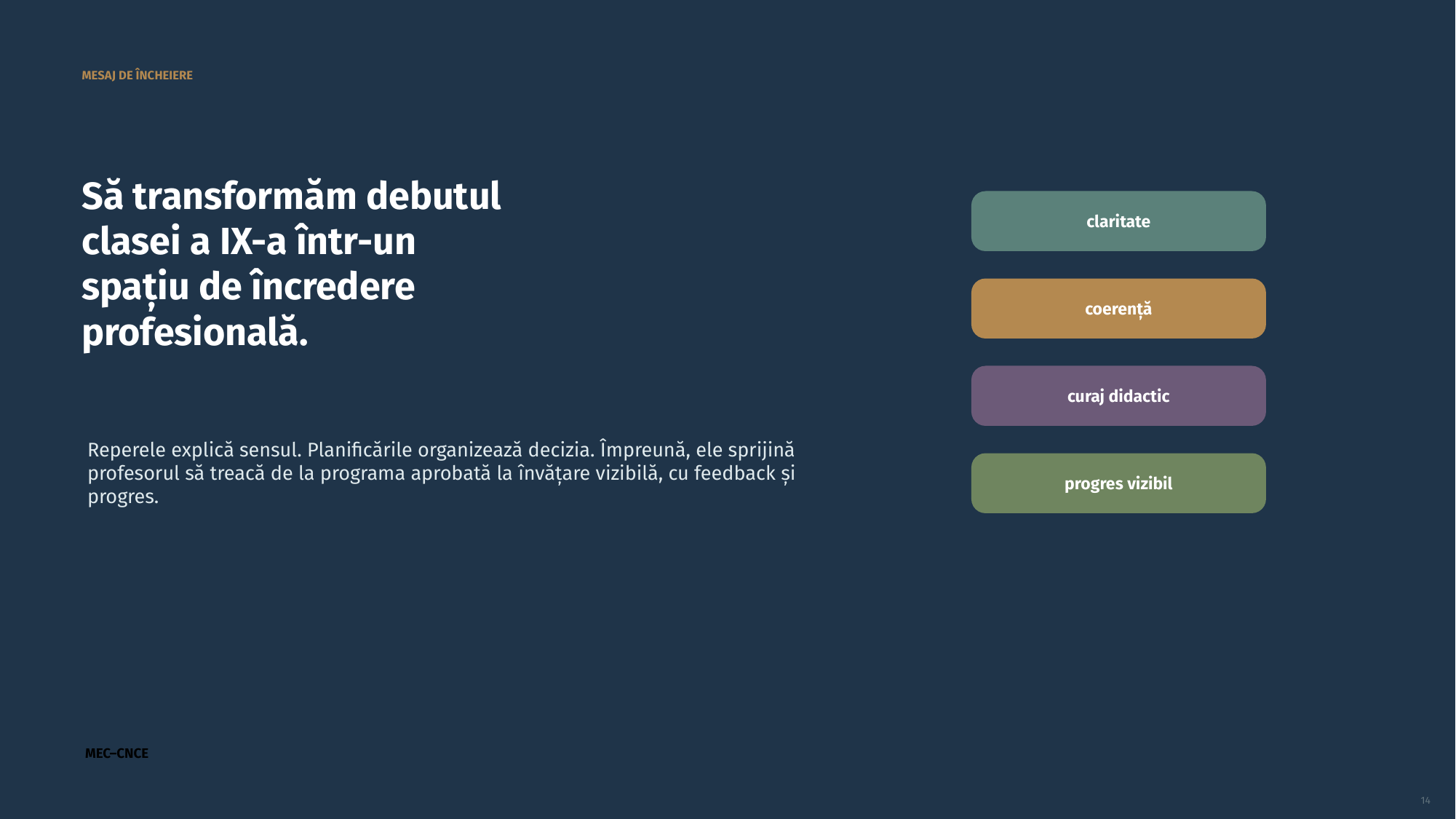

MESAJ DE ÎNCHEIERE
Să transformăm debutul
clasei a IX-a într-un
spațiu de încredere
profesională.
claritate
coerență
curaj didactic
Reperele explică sensul. Planificările organizează decizia. Împreună, ele sprijină profesorul să treacă de la programa aprobată la învățare vizibilă, cu feedback și progres.
progres vizibil
MEC–CNCE
14